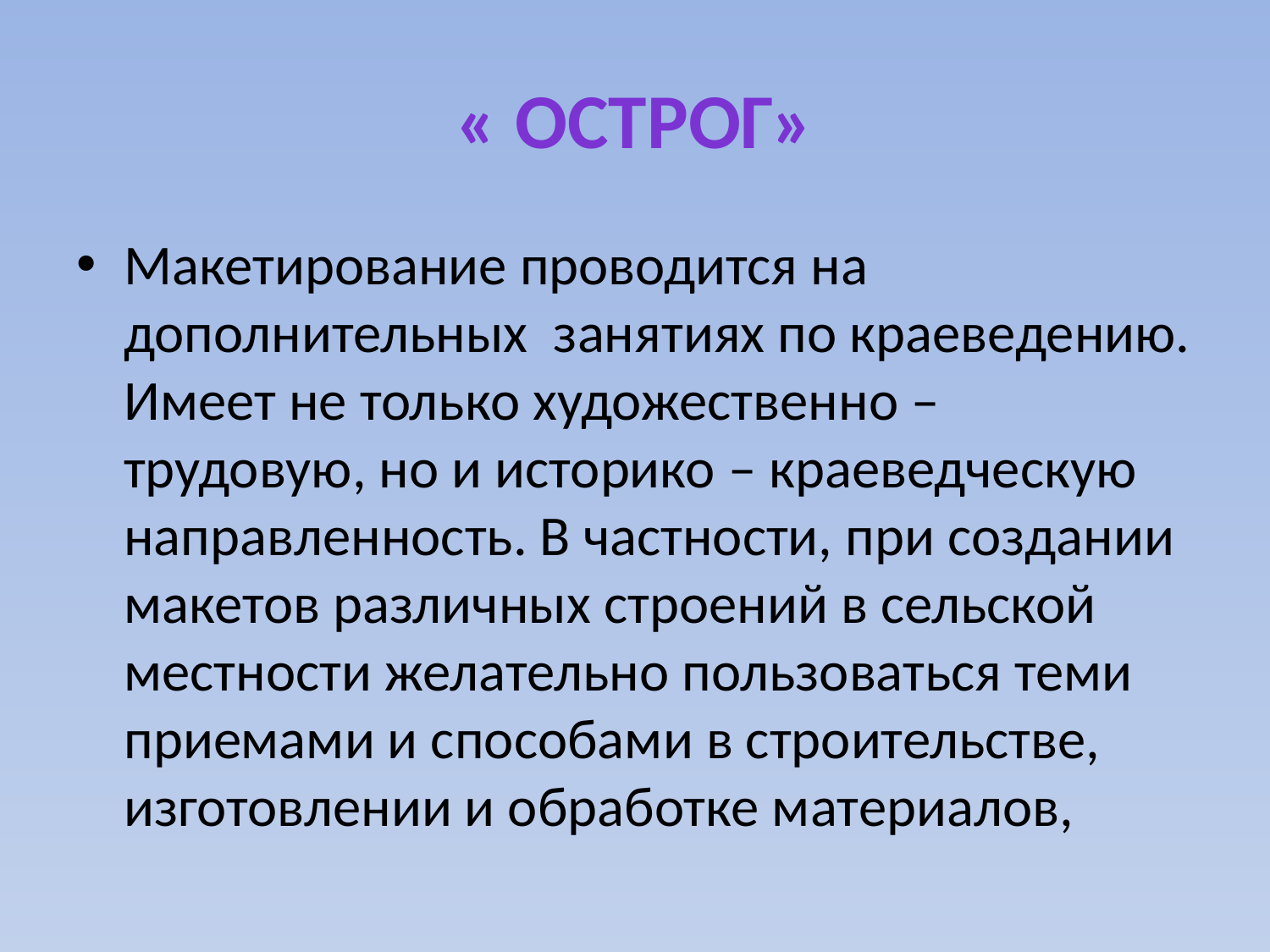

# « Острог»
Макетирование проводится на дополнительных  занятиях по краеведению. Имеет не только художественно – трудовую, но и историко – краеведческую направленность. В частности, при создании макетов различных строений в сельской местности желательно пользоваться теми приемами и способами в строительстве, изготовлении и обработке материалов,